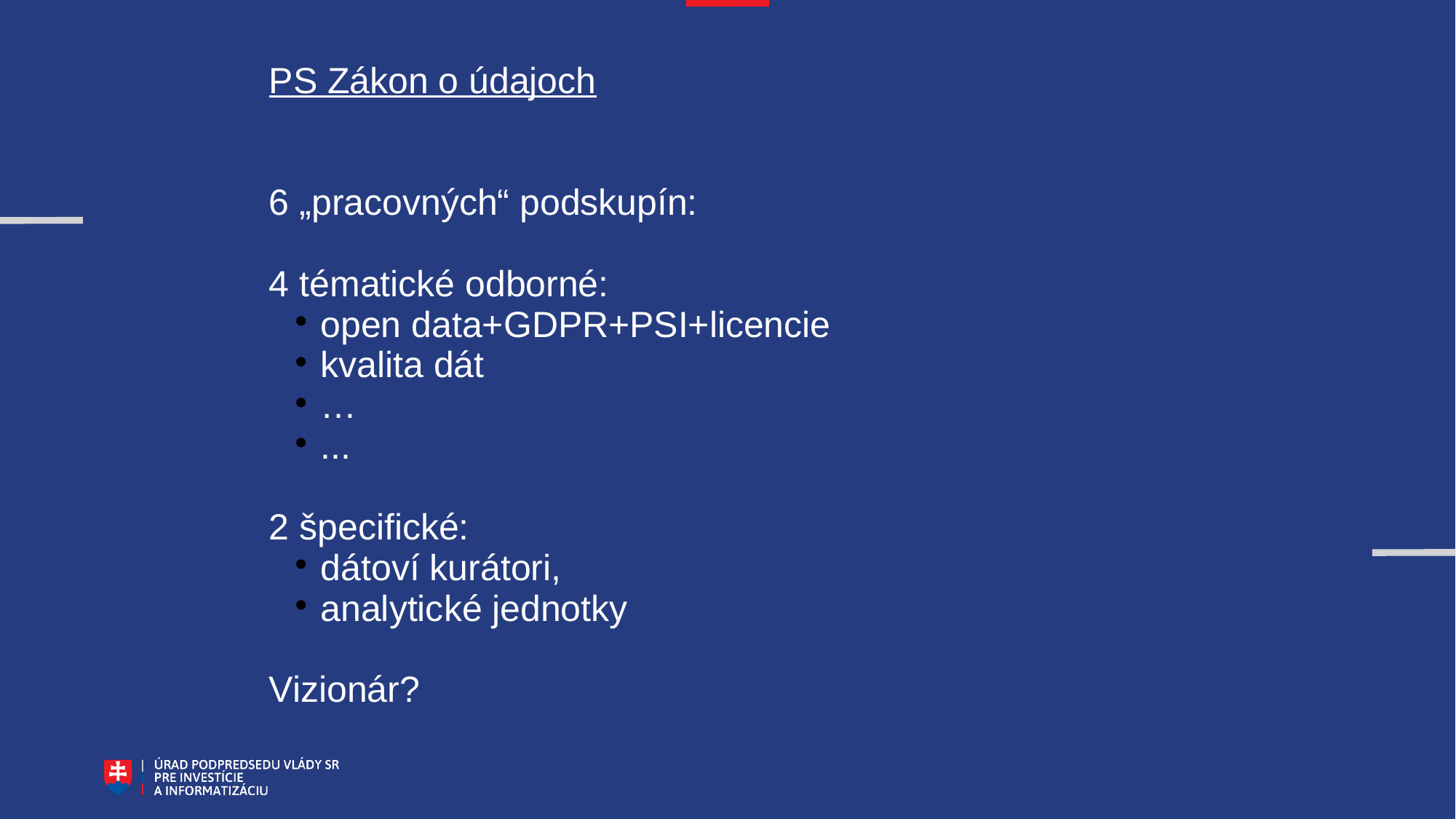

PS Zákon o údajoch

6 „pracovných“ podskupín:

4 tématické odborné:
open data+GDPR+PSI+licencie
kvalita dát
…
...

2 špecifické:
dátoví kurátori,
analytické jednotky

Vizionár?
Oblasť s najväčšou pridanou hodnotou:
Len krajina, ktorá dokonale pozná a efektívne riadi svoje dáta,
vie zjednodušiť život svojich občanov